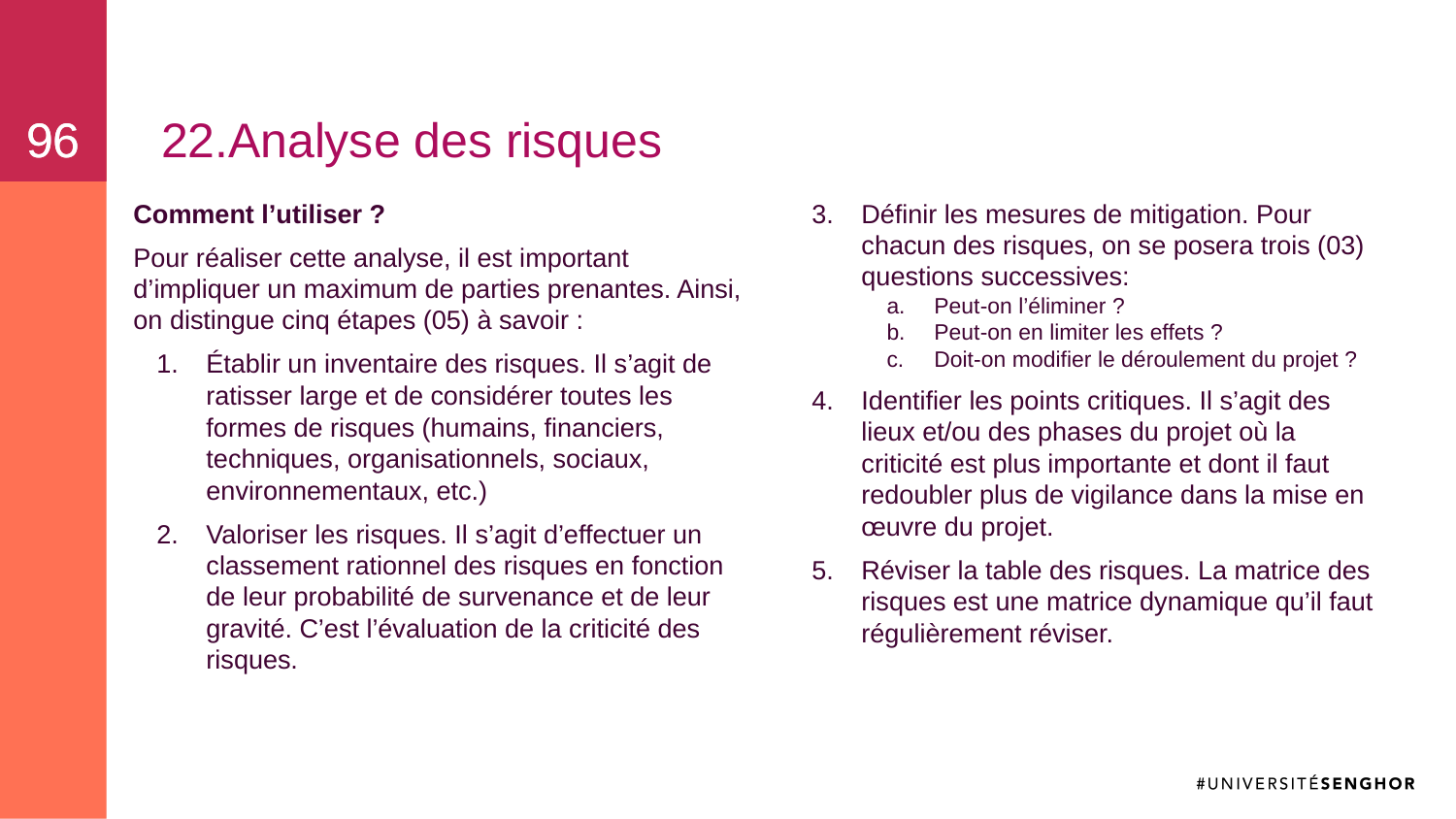

96
96
# Analyse des risques
Comment l’utiliser ?
Pour réaliser cette analyse, il est important d’impliquer un maximum de parties prenantes. Ainsi, on distingue cinq étapes (05) à savoir :
Établir un inventaire des risques. Il s’agit de ratisser large et de considérer toutes les formes de risques (humains, financiers, techniques, organisationnels, sociaux, environnementaux, etc.)
Valoriser les risques. Il s’agit d’effectuer un classement rationnel des risques en fonction de leur probabilité de survenance et de leur gravité. C’est l’évaluation de la criticité des risques.
Définir les mesures de mitigation. Pour chacun des risques, on se posera trois (03) questions successives:
Peut-on l’éliminer ?
Peut-on en limiter les effets ?
Doit-on modifier le déroulement du projet ?
Identifier les points critiques. Il s’agit des lieux et/ou des phases du projet où la criticité est plus importante et dont il faut redoubler plus de vigilance dans la mise en œuvre du projet.
Réviser la table des risques. La matrice des risques est une matrice dynamique qu’il faut régulièrement réviser.